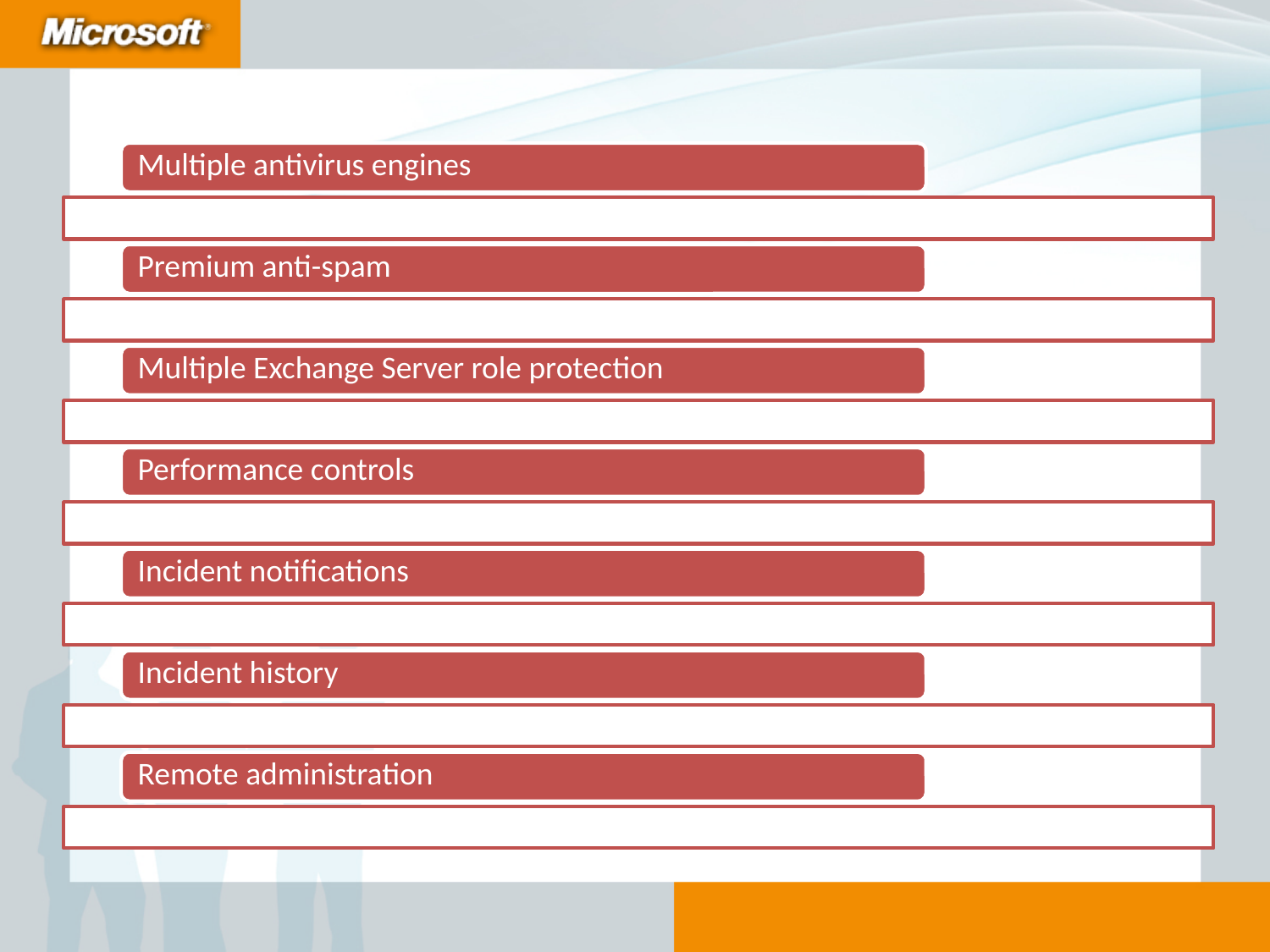

Multiple antivirus engines
Premium anti-spam
Multiple Exchange Server role protection
Performance controls
Incident notifications
Incident history
Remote administration